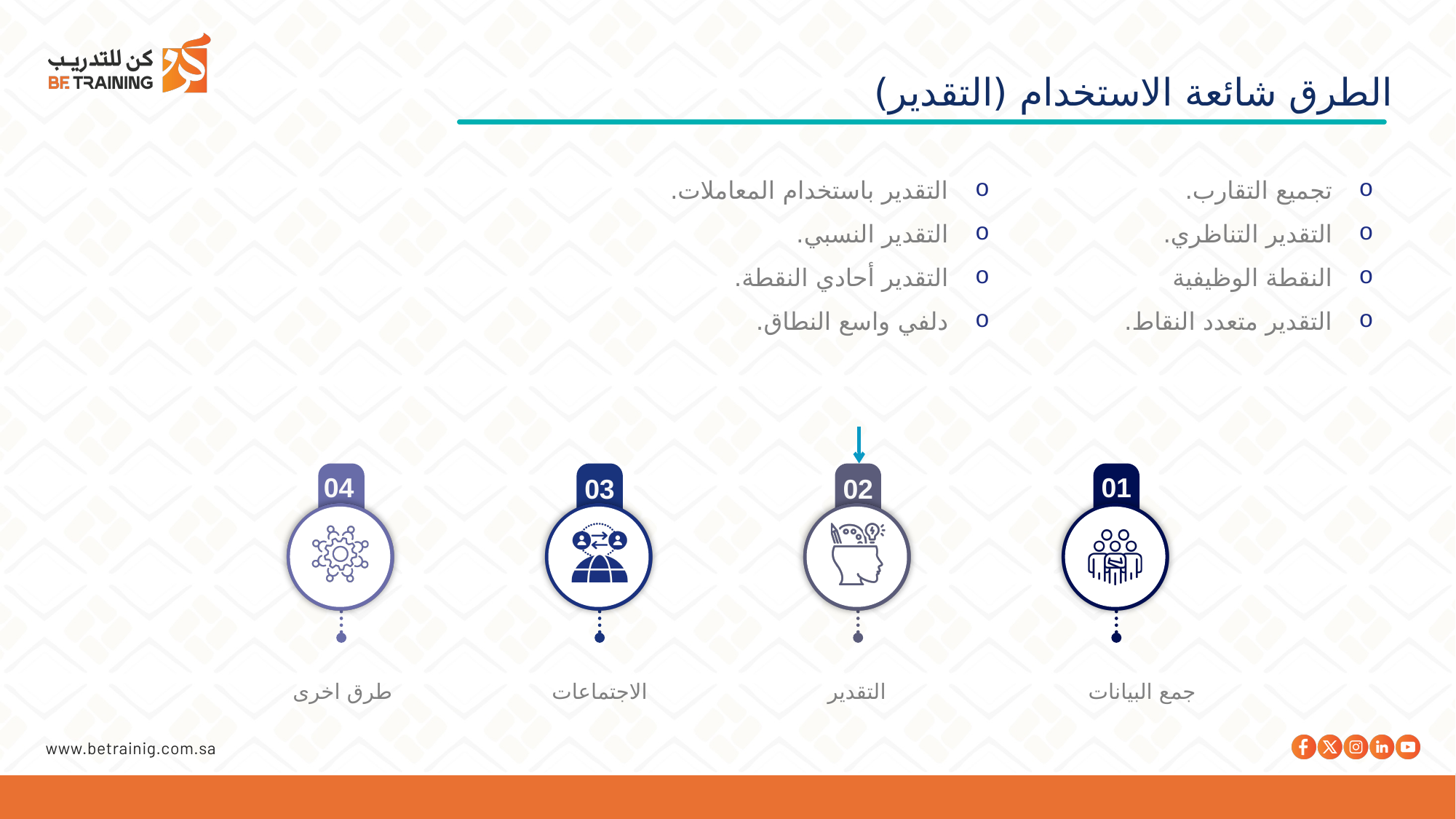

الطرق شائعة الاستخدام (التقدير)
التقدير باستخدام المعاملات.
التقدير النسبي.
التقدير أحادي النقطة.
دلفي واسع النطاق.
تجميع التقارب.
التقدير التناظري.
النقطة الوظيفية
التقدير متعدد النقاط.

04

03

02

01

طرق اخرى
الاجتماعات
التقدير
جمع البيانات